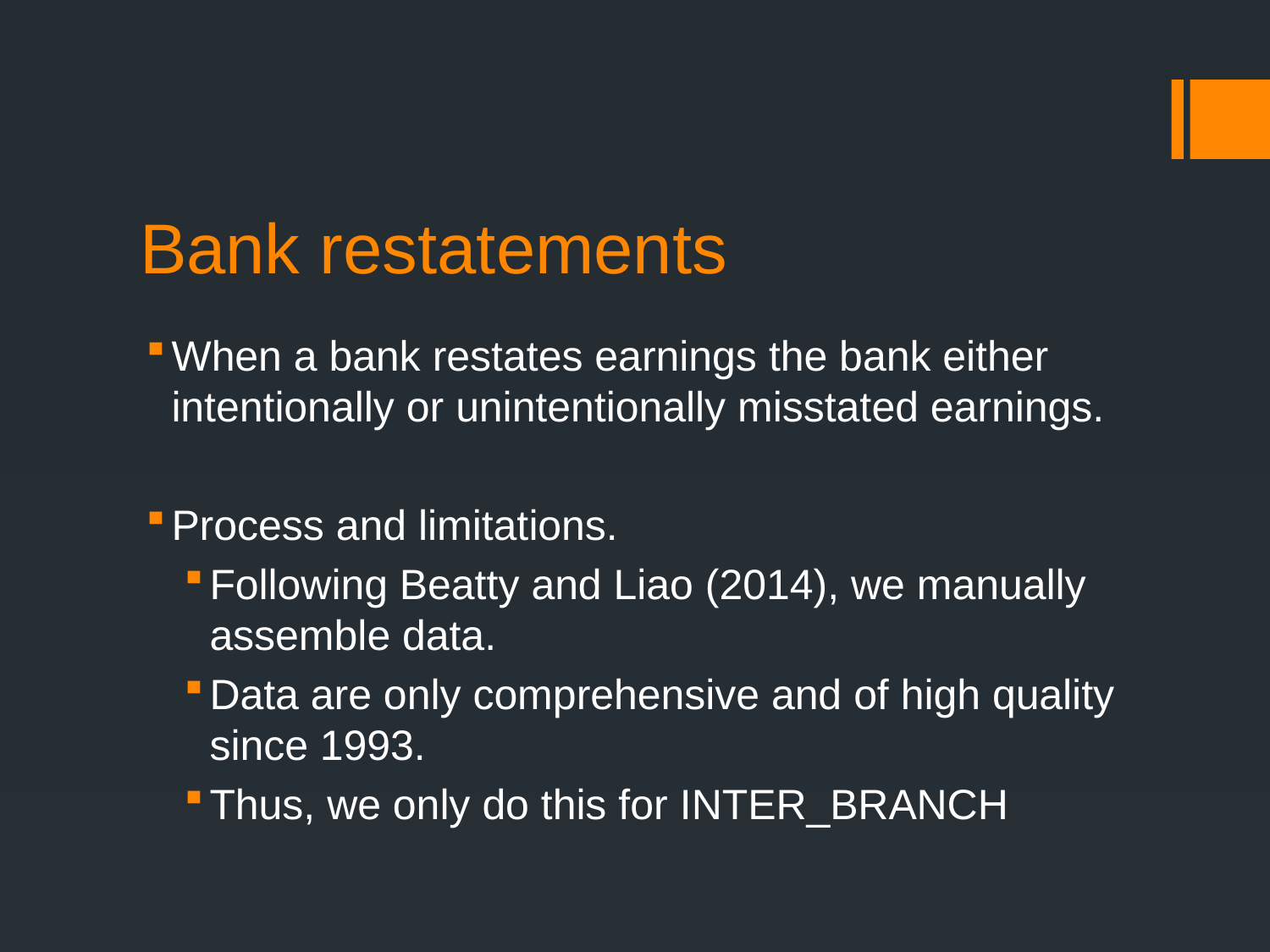

# Bank restatements
When a bank restates earnings the bank either intentionally or unintentionally misstated earnings.

Process and limitations.
Following Beatty and Liao (2014), we manually assemble data.
Data are only comprehensive and of high quality since 1993.
Thus, we only do this for INTER_BRANCH